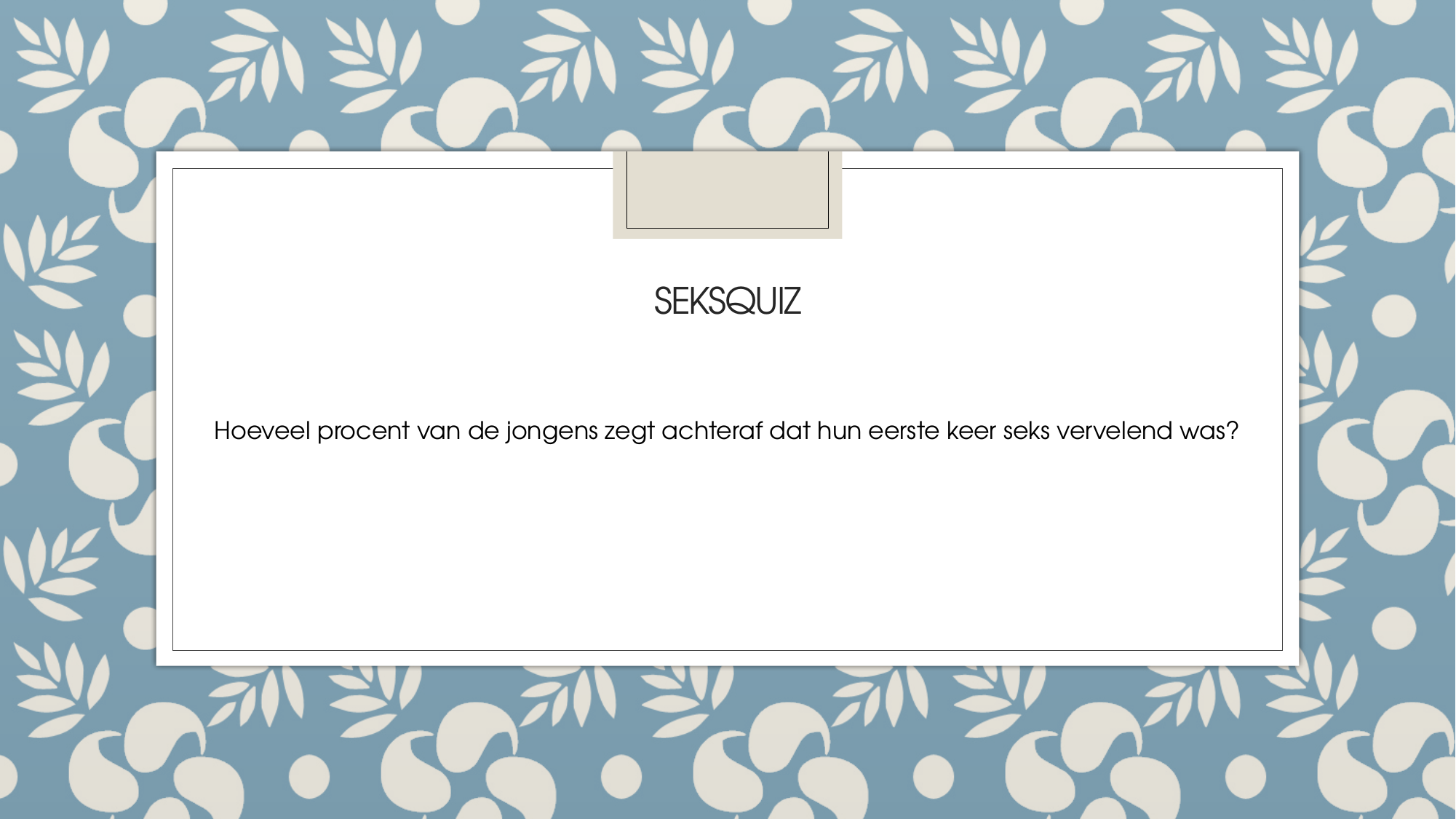

# Seksquiz
Hoeveel procent van de jongens zegt achteraf dat hun eerste keer seks vervelend was?